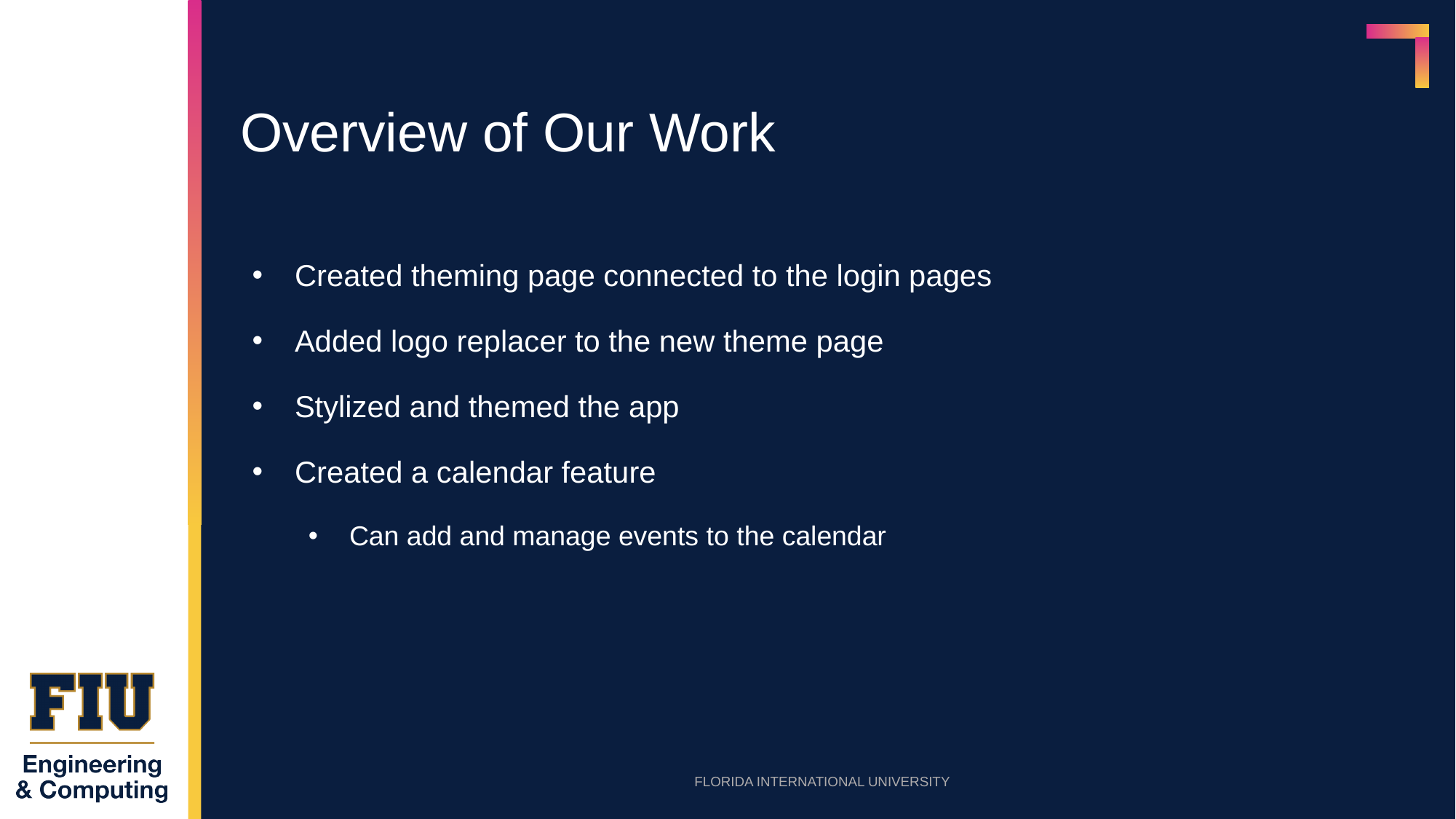

# Overview of Our Work

Created theming page connected to the login pages
Added logo replacer to the new theme page
Stylized and themed the app
Created a calendar feature
Can add and manage events to the calendar